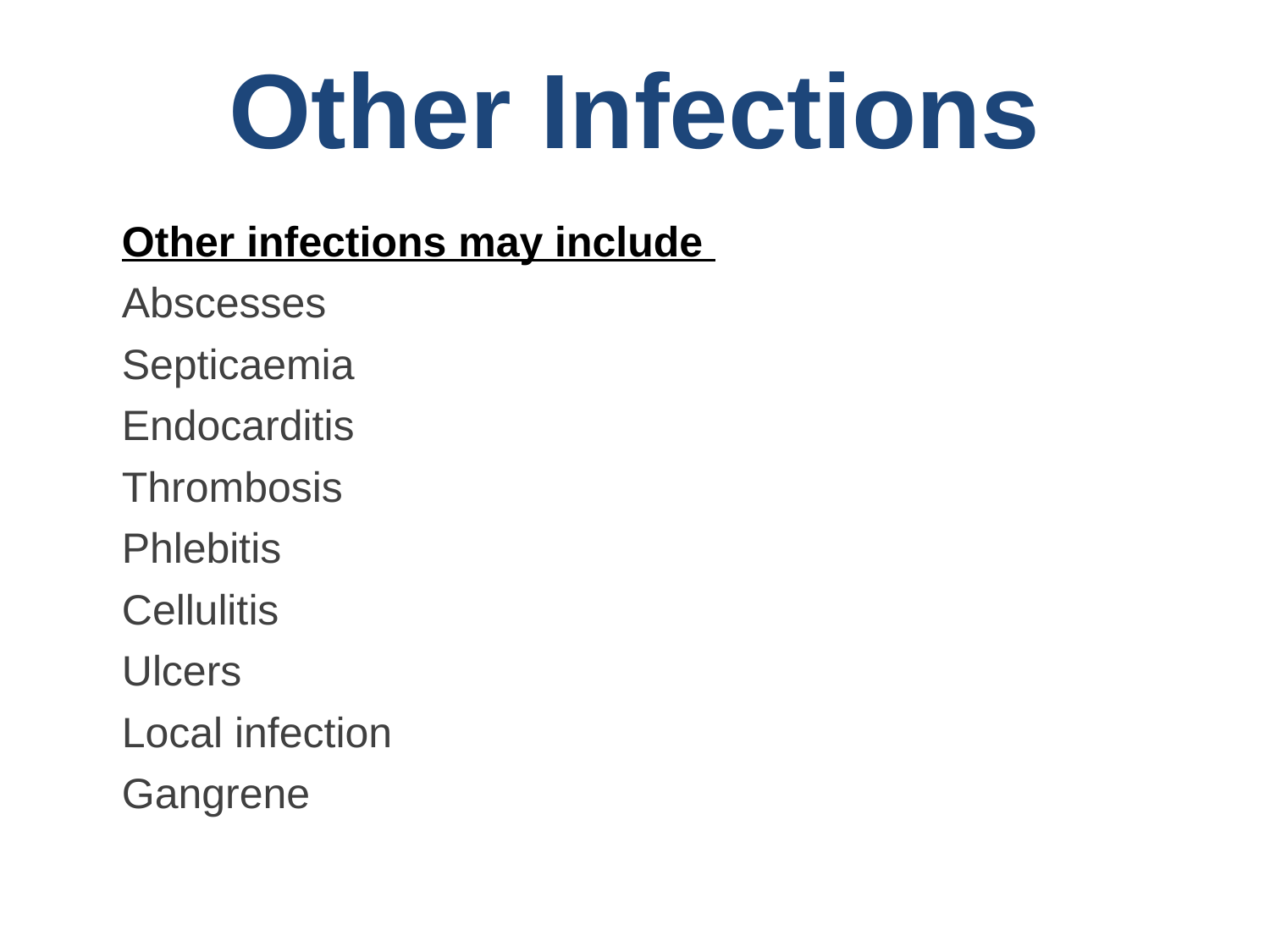

# Other Infections
Other infections may include
Abscesses
Septicaemia
Endocarditis
Thrombosis
Phlebitis
Cellulitis
Ulcers
Local infection
Gangrene